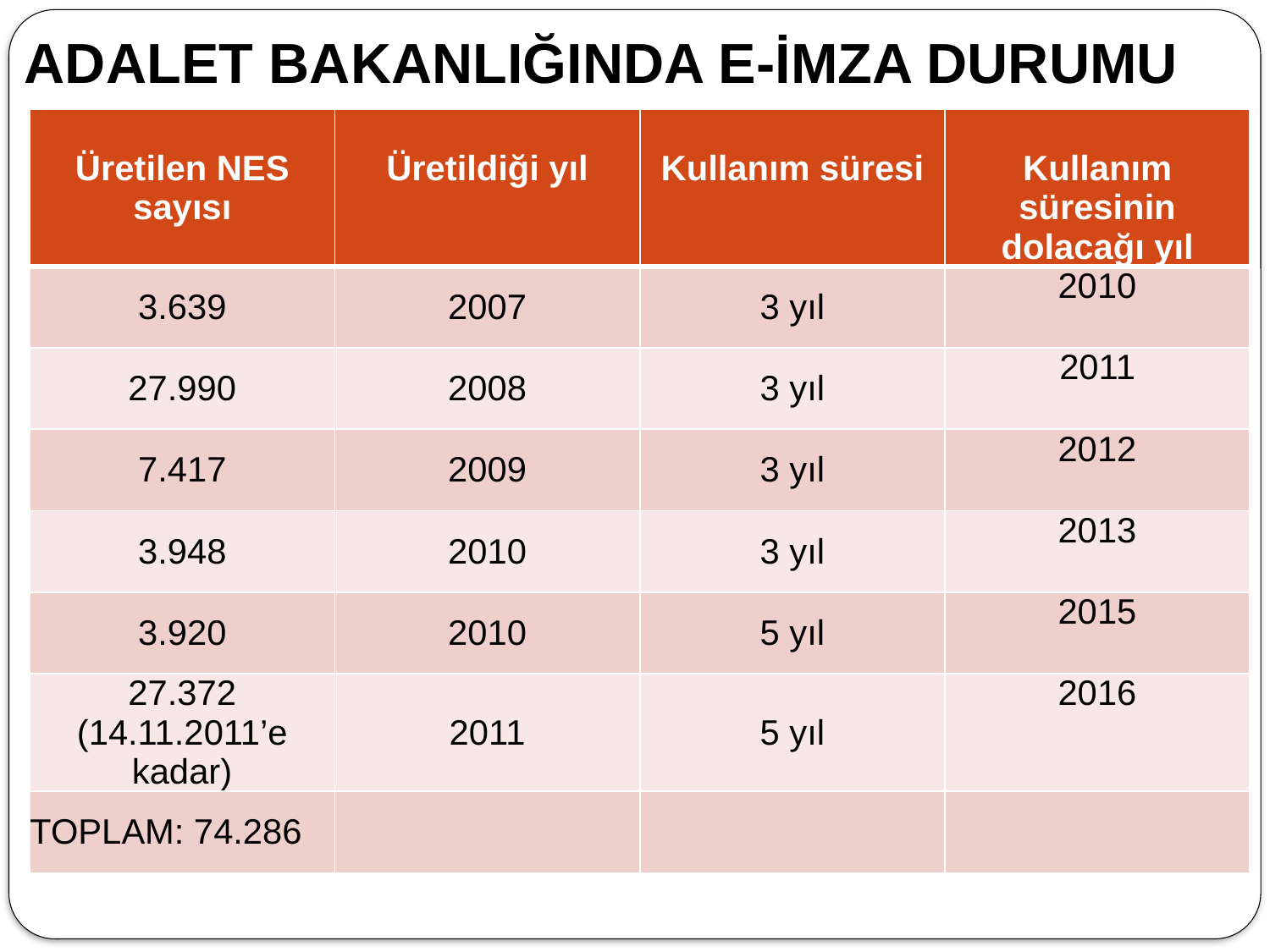

# ADALET BAKANLIĞINDA E-İMZA DURUMU
| Üretilen NES sayısı | Üretildiği yıl | Kullanım süresi | Kullanım süresinin dolacağı yıl |
| --- | --- | --- | --- |
| 3.639 | 2007 | 3 yıl | 2010 |
| 27.990 | 2008 | 3 yıl | 2011 |
| 7.417 | 2009 | 3 yıl | 2012 |
| 3.948 | 2010 | 3 yıl | 2013 |
| 3.920 | 2010 | 5 yıl | 2015 |
| 27.372 (14.11.2011’e kadar) | 2011 | 5 yıl | 2016 |
| TOPLAM: 74.286 |  |  |  |